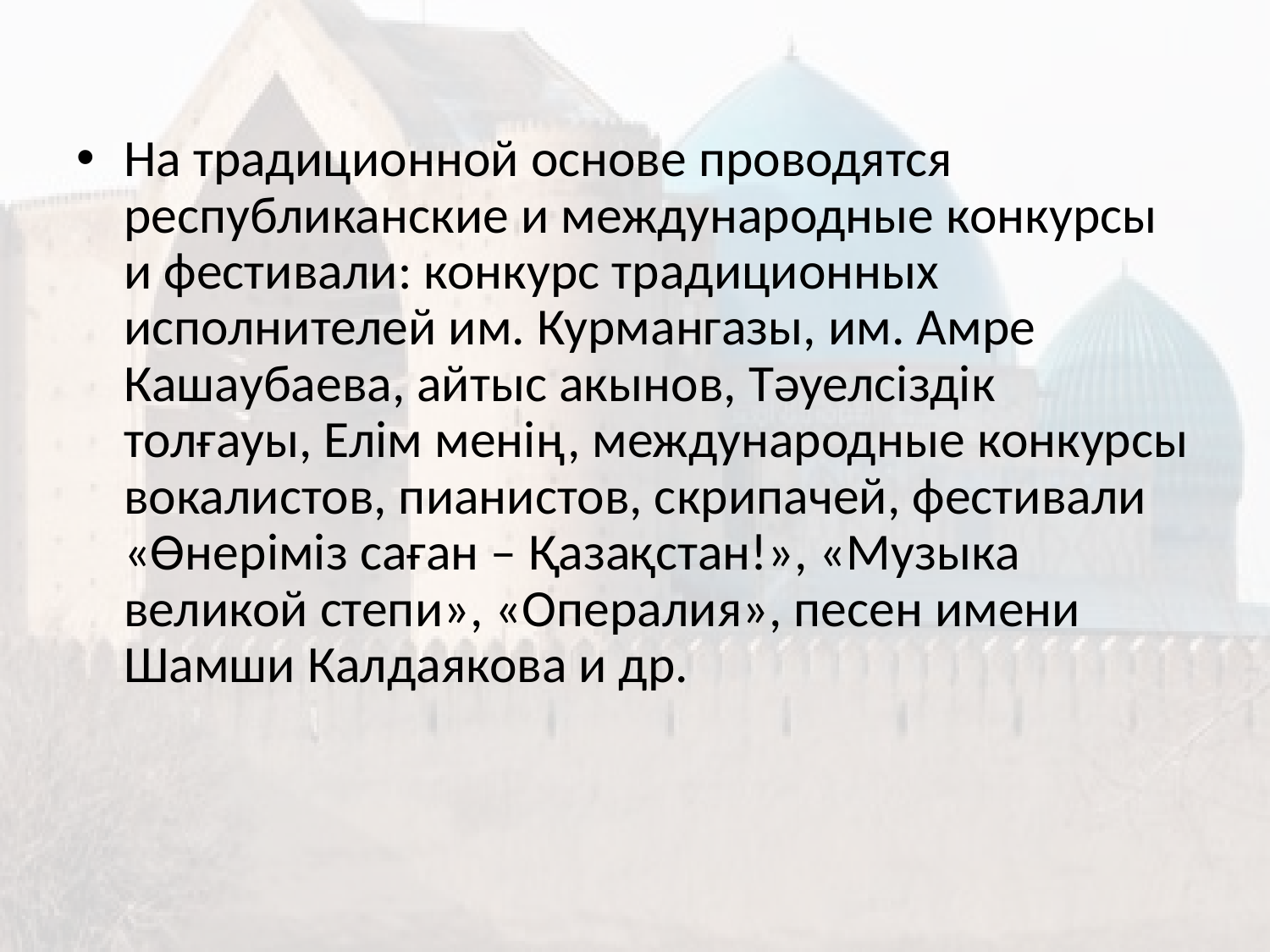

На традиционной основе проводятся республиканские и международные конкурсы и фестивали: конкурс традиционных исполнителей им. Курмангазы, им. Амре Кашаубаева, айтыс акынов, Тәуелсіздік толғауы, Елім менің, международные конкурсы вокалистов, пианистов, скрипачей, фестивали «Өнеріміз саған – Қазақстан!», «Музыка великой степи», «Опералия», песен имени Шамши Калдаякова и др.